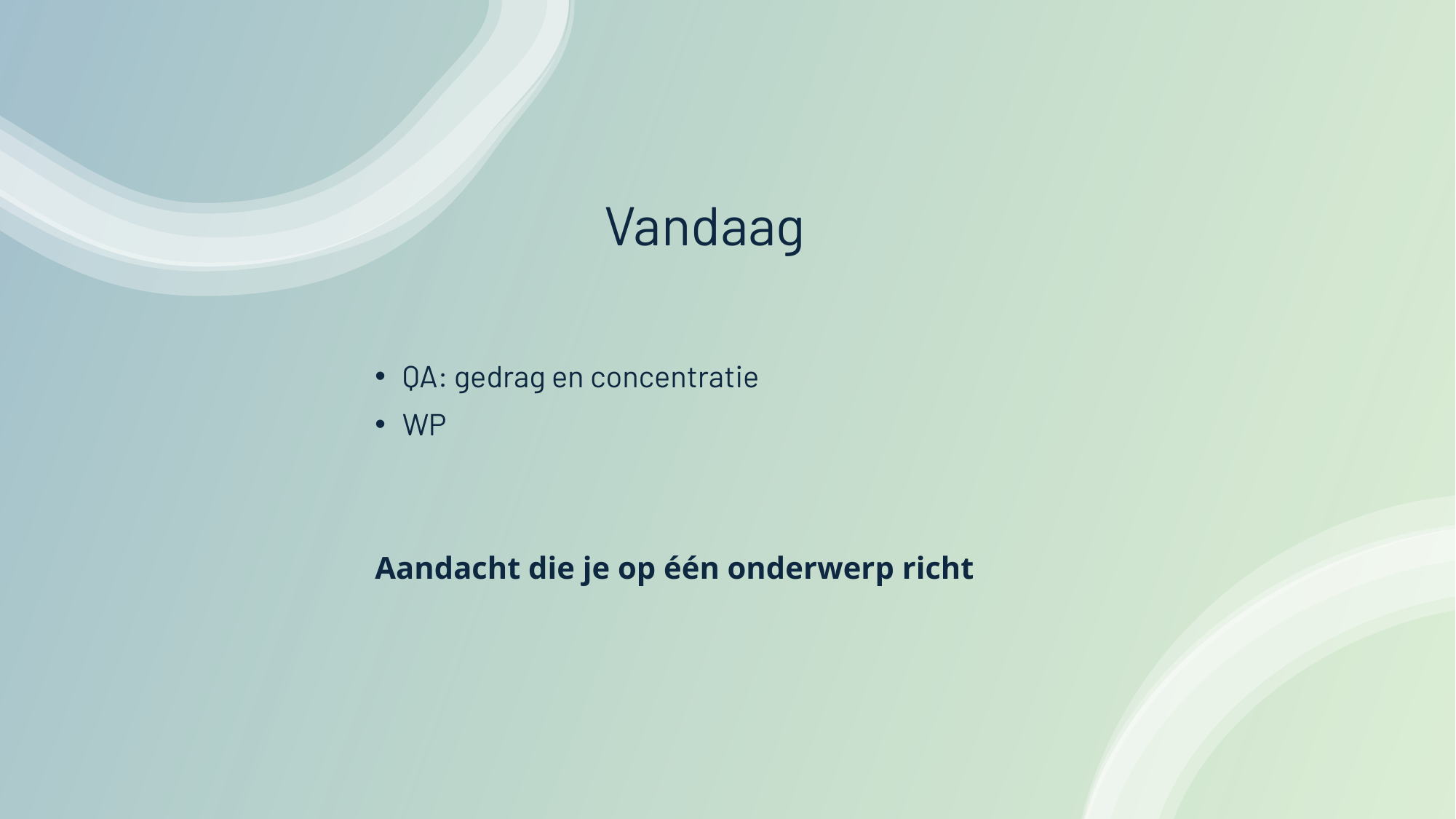

# Vandaag
QA: gedrag en concentratie
WP

Aandacht die je op één onderwerp richt